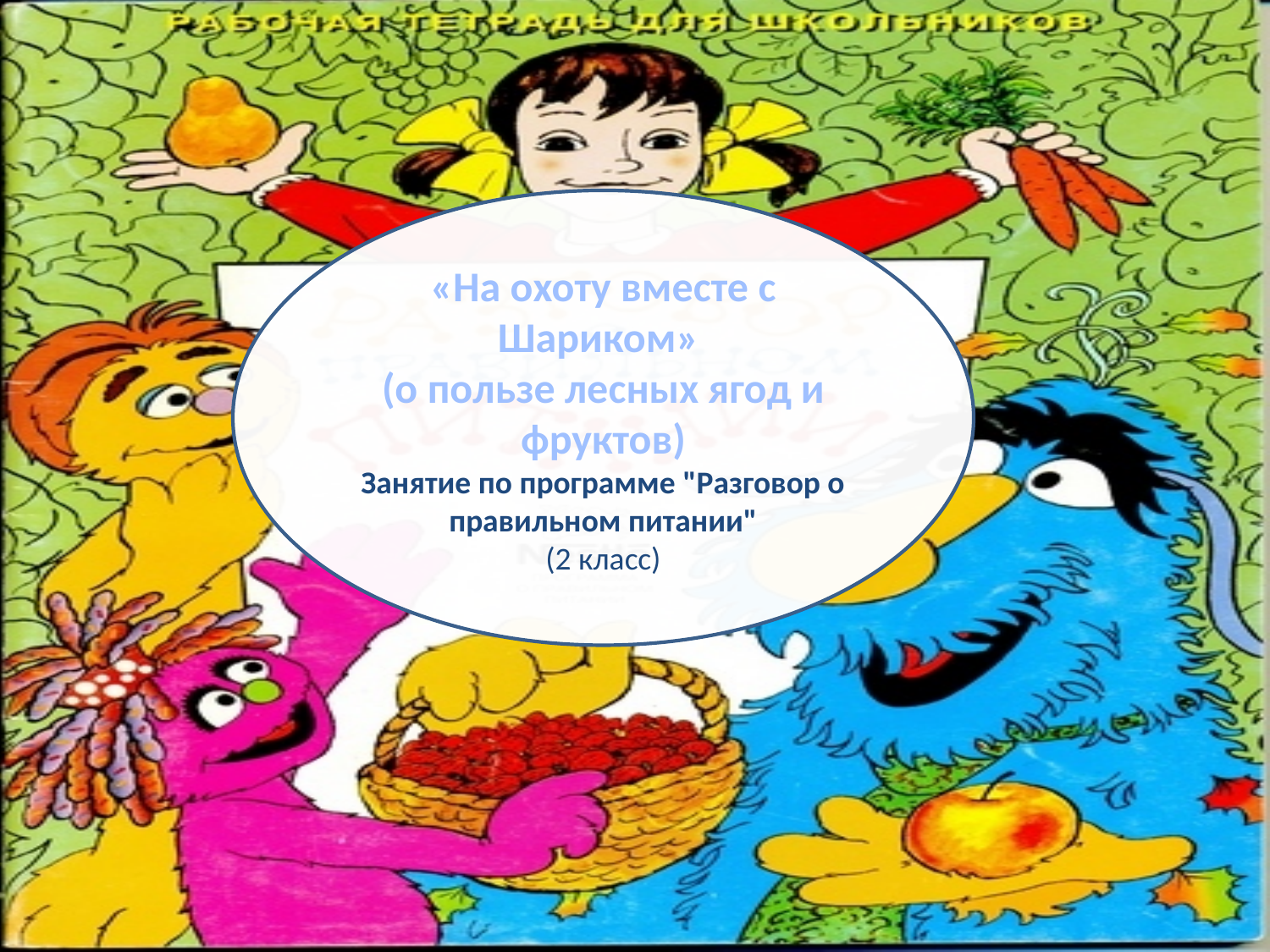

#
«На охоту вместе с Шариком»
(о пользе лесных ягод и фруктов)
Занятие по программе "Разговор о правильном питании"
(2 класс)